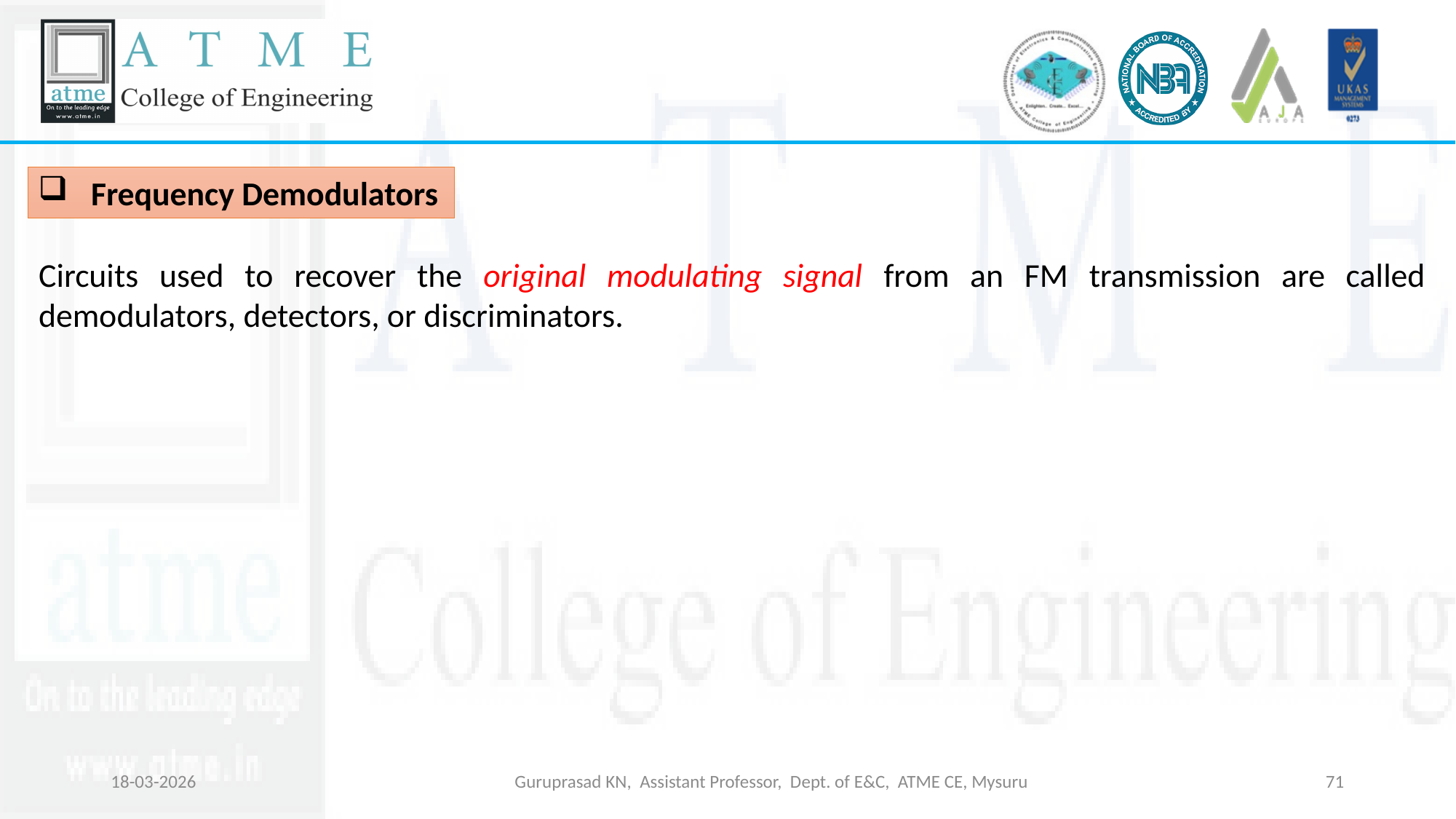

Frequency Demodulators
Circuits used to recover the original modulating signal from an FM transmission are called demodulators, detectors, or discriminators.
18-03-2026
Guruprasad KN,  Assistant Professor,  Dept. of E&C,  ATME CE, Mysuru
71